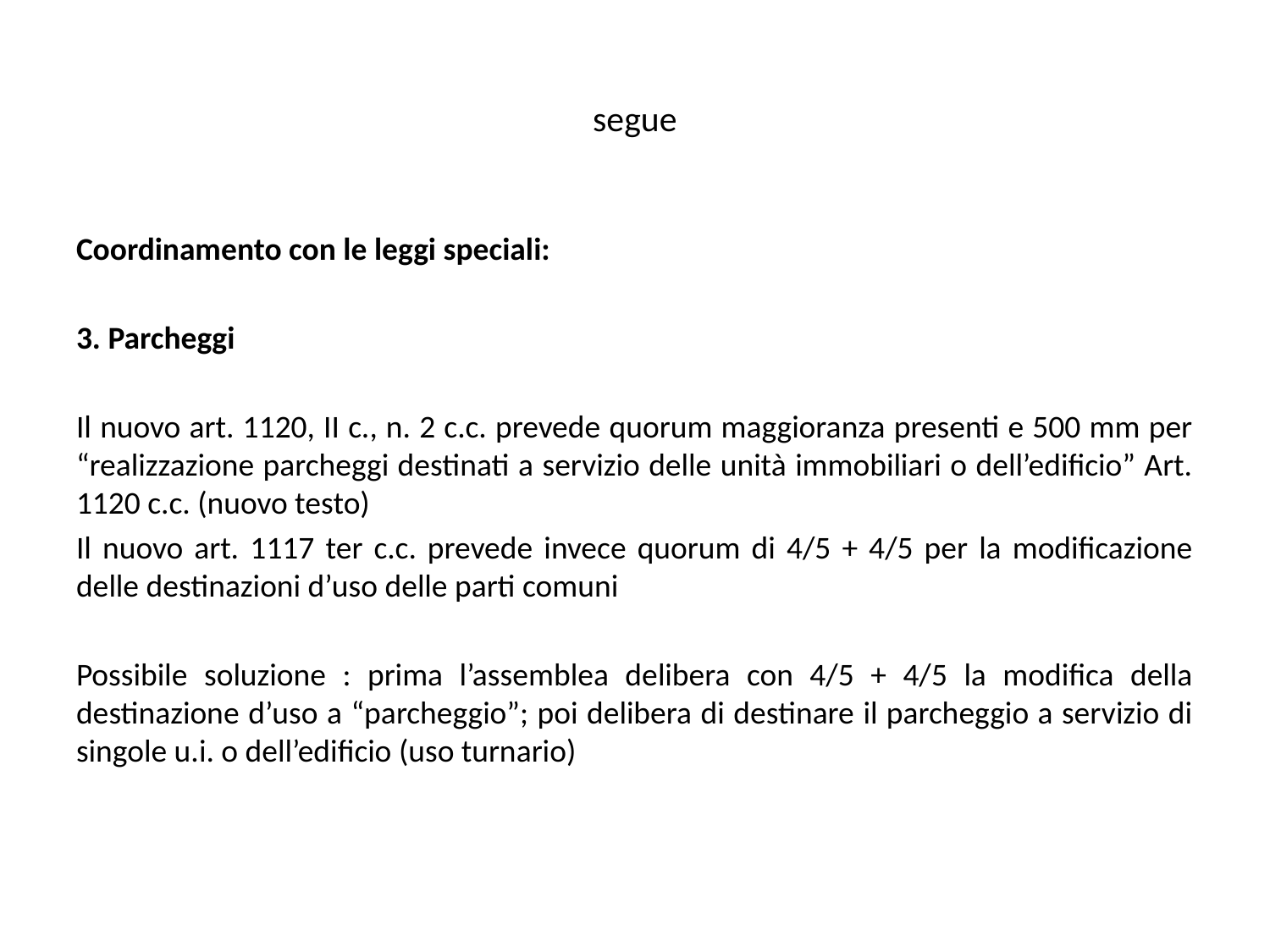

# segue
Coordinamento con le leggi speciali:

3. Parcheggi

Il nuovo art. 1120, II c., n. 2 c.c. prevede quorum maggioranza presenti e 500 mm per “realizzazione parcheggi destinati a servizio delle unità immobiliari o dell’edificio” Art. 1120 c.c. (nuovo testo)
Il nuovo art. 1117 ter c.c. prevede invece quorum di 4/5 + 4/5 per la modificazione delle destinazioni d’uso delle parti comuni

Possibile soluzione : prima l’assemblea delibera con 4/5 + 4/5 la modifica della destinazione d’uso a “parcheggio”; poi delibera di destinare il parcheggio a servizio di singole u.i. o dell’edificio (uso turnario)